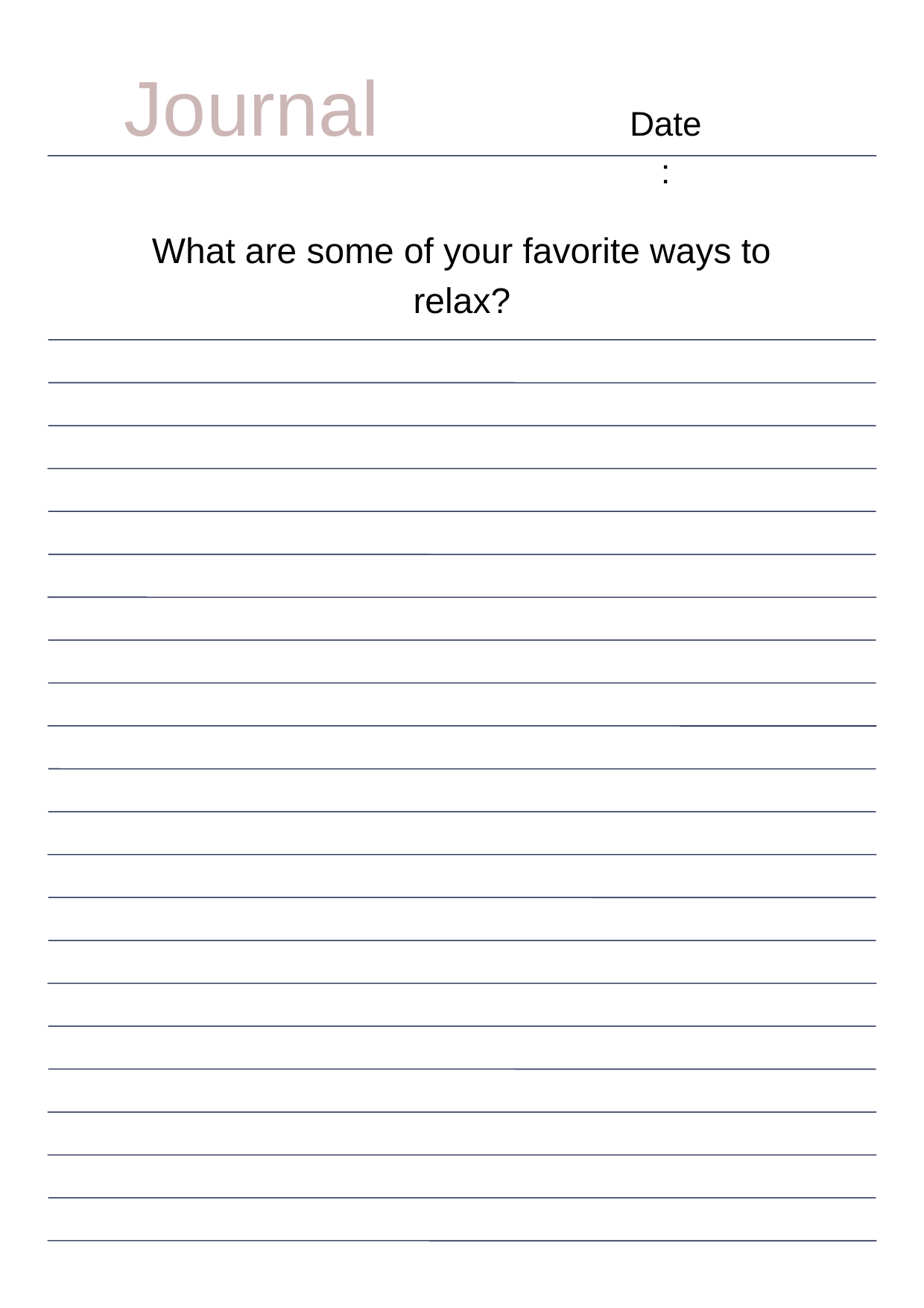

Journal
Date:

What are some of your favorite ways to relax?